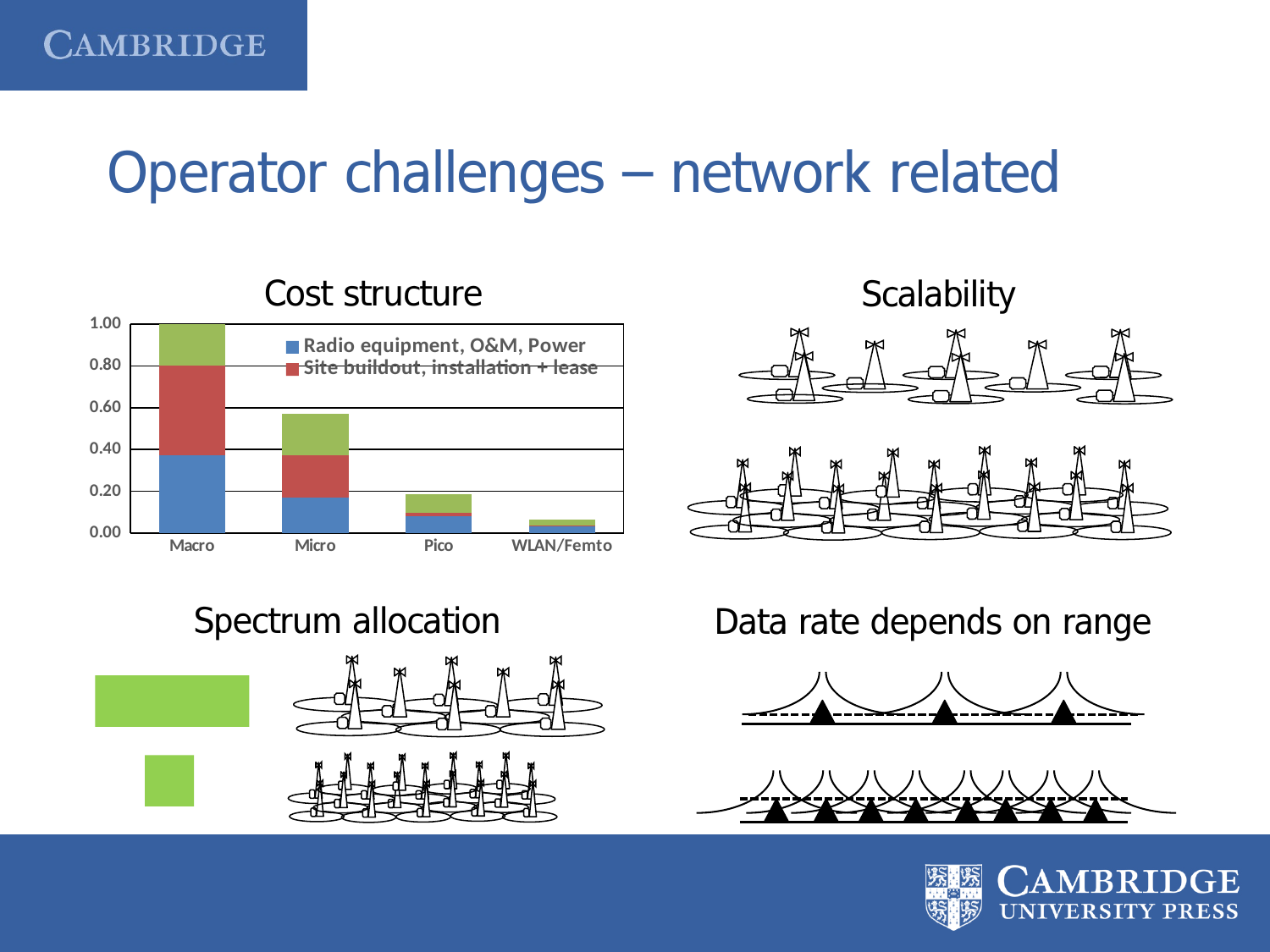

# Operator challenges – network related
Cost structure

### Chart

| Category | Radio equipment, O&M, Power | Site buildout, installation + lease | Backhaul transmission |
|---|---|---|---|
| Macro | 0.37 | 0.43 | 0.2 |
| Micro | 0.17 | 0.2 | 0.2 |
| Pico | 0.08 | 0.015 | 0.09 |
| WLAN/Femto | 0.03 | 0.005 | 0.03 |
Scalability

Spectrum allocation

Data rate depends on range